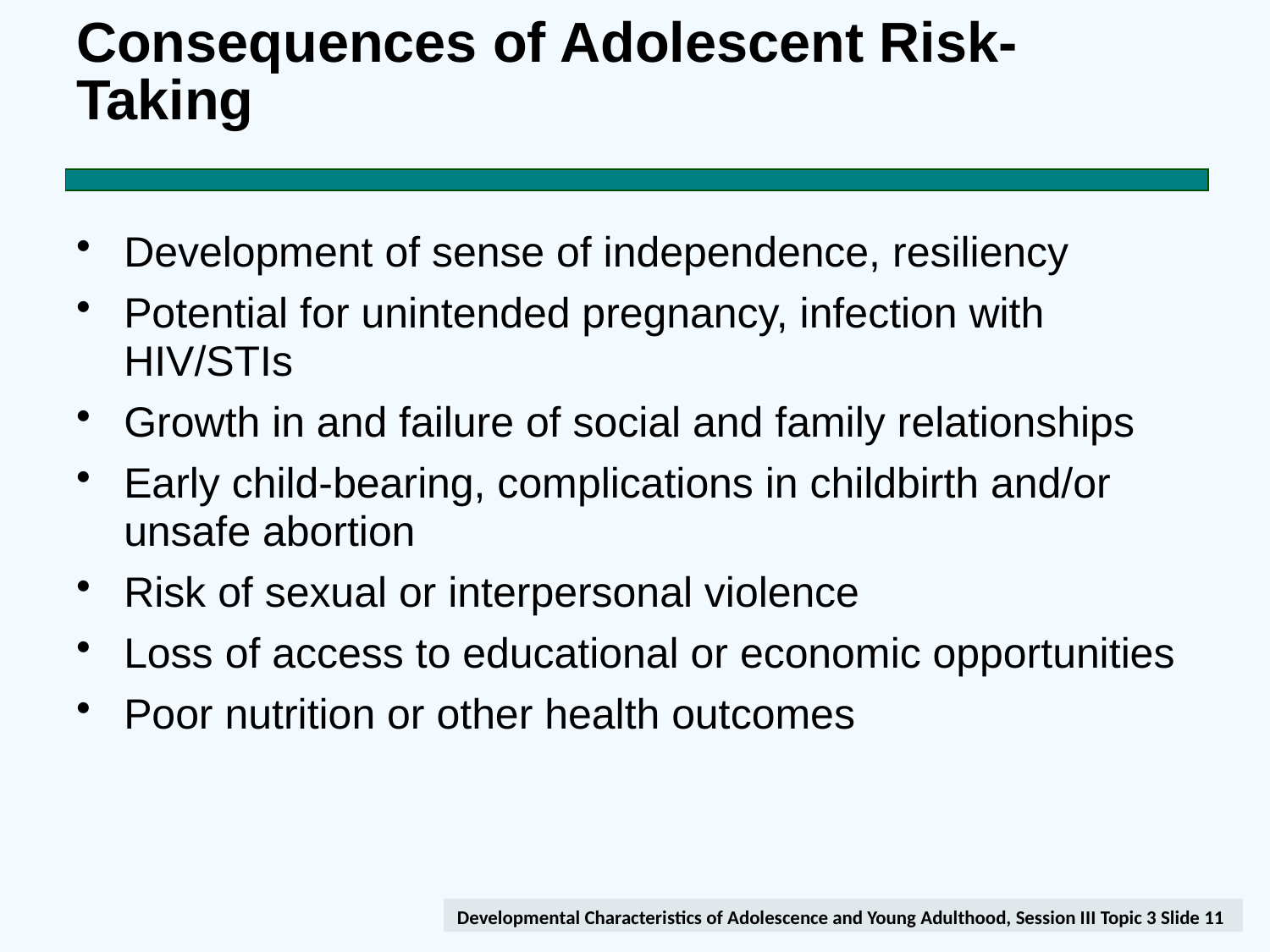

# Consequences of Adolescent Risk-Taking
Development of sense of independence, resiliency
Potential for unintended pregnancy, infection with HIV/STIs
Growth in and failure of social and family relationships
Early child-bearing, complications in childbirth and/or unsafe abortion
Risk of sexual or interpersonal violence
Loss of access to educational or economic opportunities
Poor nutrition or other health outcomes

Developmental Characteristics of Adolescence and Young Adulthood, Session III Topic 3 Slide 11